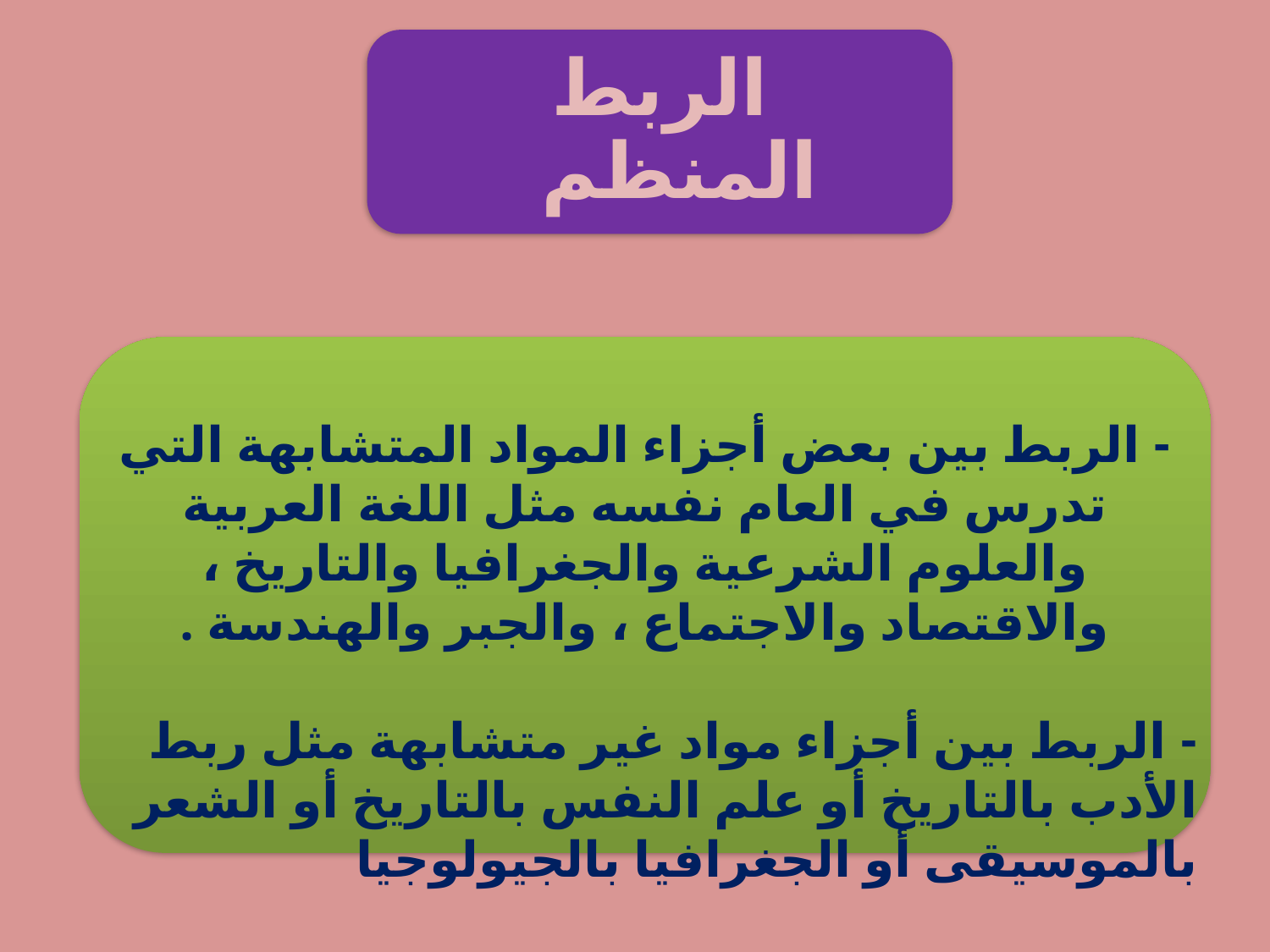

الربط المنظم

- الربط بين بعض أجزاء المواد المتشابهة التي تدرس في العام نفسه مثل اللغة العربية والعلوم الشرعية والجغرافيا والتاريخ ، والاقتصاد والاجتماع ، والجبر والهندسة .

- الربط بين أجزاء مواد غير متشابهة مثل ربط الأدب بالتاريخ أو علم النفس بالتاريخ أو الشعر بالموسيقى أو الجغرافيا بالجيولوجيا